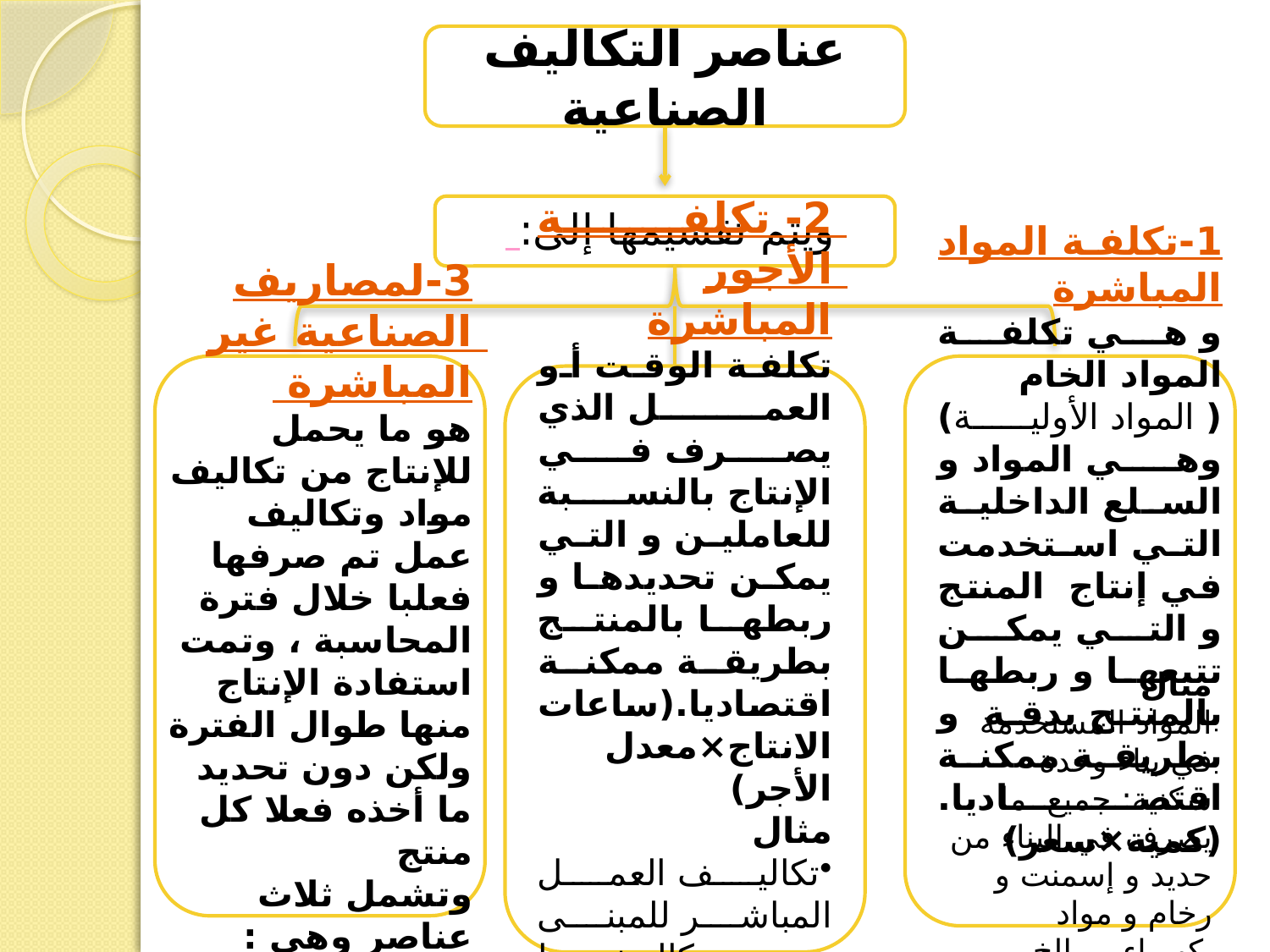

عناصر التكاليف الصناعية

ويتم تقسيمها إلى:
2- تكلفة الأجور المباشرة
تكلفة الوقت أو العمل الذي يصرف في الإنتاج بالنسبة للعاملين و التي يمكن تحديدها و ربطها بالمنتج بطريقة ممكنة اقتصاديا.(ساعات الانتاج×معدل الأجر)
مثال
تكاليف العمل المباشر للمبنى تتضمن تكاليف ما صرفه البناؤن و الدهانون وجميع العاملين في المبنى.

1-تكلفة المواد المباشرة
و هي تكلفة المواد الخام ( المواد الأولية) وهي المواد و السلع الداخلية التي استخدمت في إنتاج  المنتج و التي يمكن تتبعها و ربطها بالمنتج بدقة  و بطريقة ممكنة اقتصاديا.(كمية×سعر)

3-لمصاريف الصناعية غير المباشرة
هو ما يحمل للإنتاج من تكاليف مواد وتكاليف عمل تم صرفها فعلبا خلال فترة المحاسبة ، وتمت استفادة الإنتاج منها طوال الفترة ولكن دون تحديد ما أخذه فعلا كل منتج
وتشمل ثلاث عناصر وهي :
مثال
المواد المستخدمة في بناء وحدة سكنية: جميع  ما يصرف في البناء من حديد و إسمنت و رخام و مواد كهرباء.....الخ